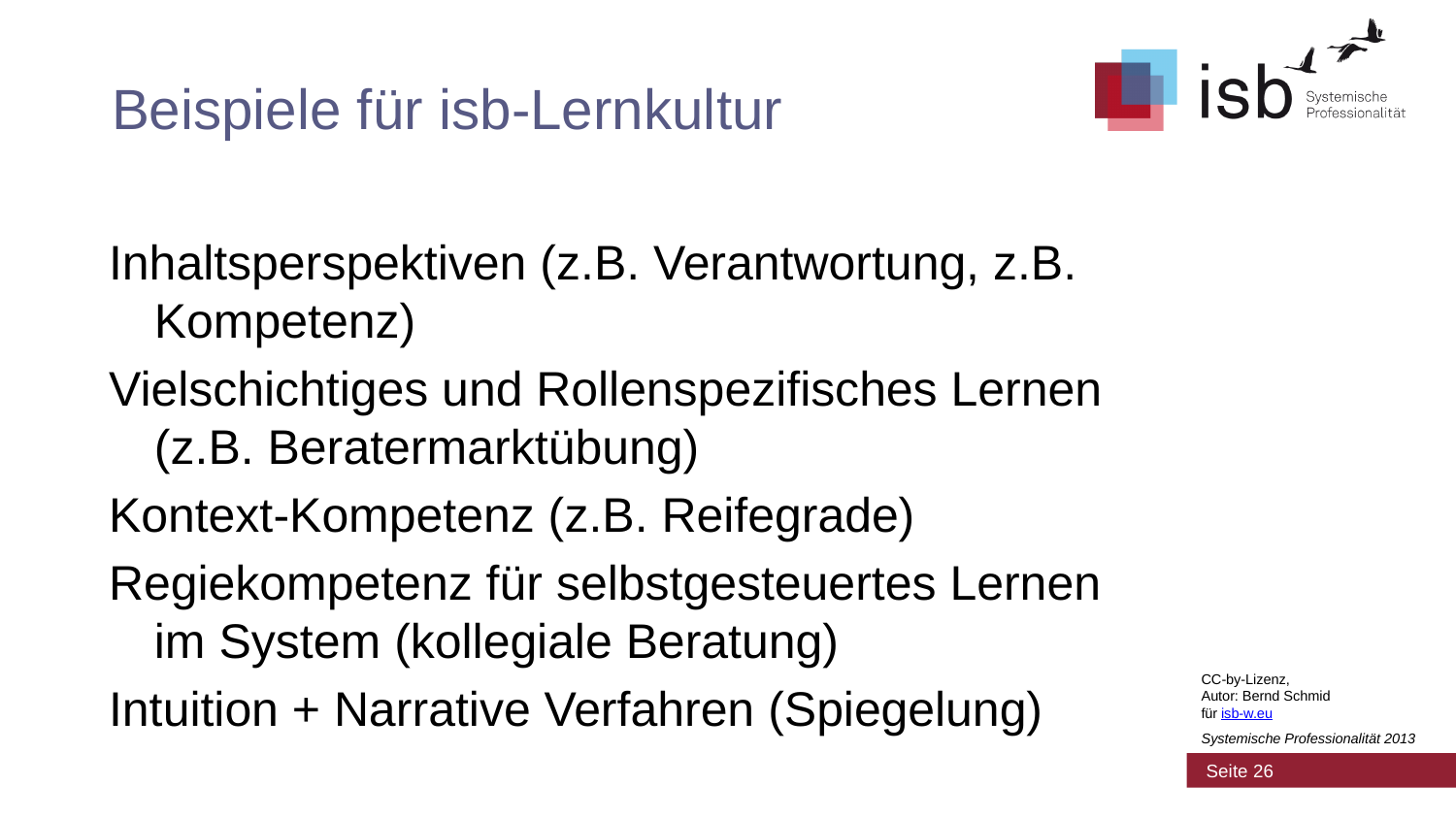

# Beispiele für isb-Lernkultur
Inhaltsperspektiven (z.B. Verantwortung, z.B. Kompetenz)
Vielschichtiges und Rollenspezifisches Lernen (z.B. Beratermarktübung)
Kontext-Kompetenz (z.B. Reifegrade)
Regiekompetenz für selbstgesteuertes Lernen im System (kollegiale Beratung)
Intuition + Narrative Verfahren (Spiegelung)
 Seite 26